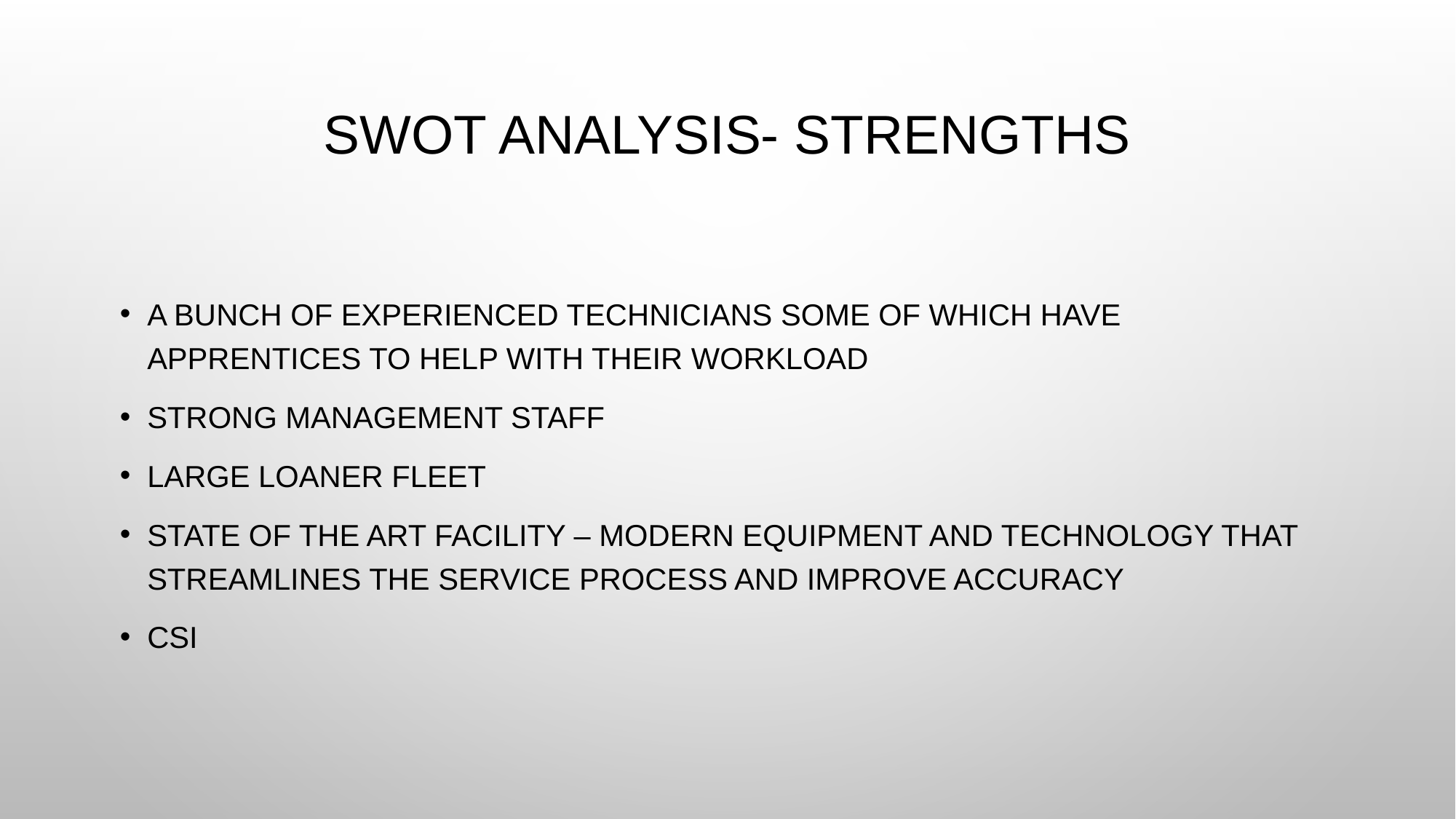

# SWOT Analysis- Strengths
A bunch of experienced technicians SOME OF WHICH have APPRENTICES to help with their workload
Strong management staff
Large loaner fleet
State of the art facility – modern equipment and technology that streamlines the service process and improve accuracy
CSI